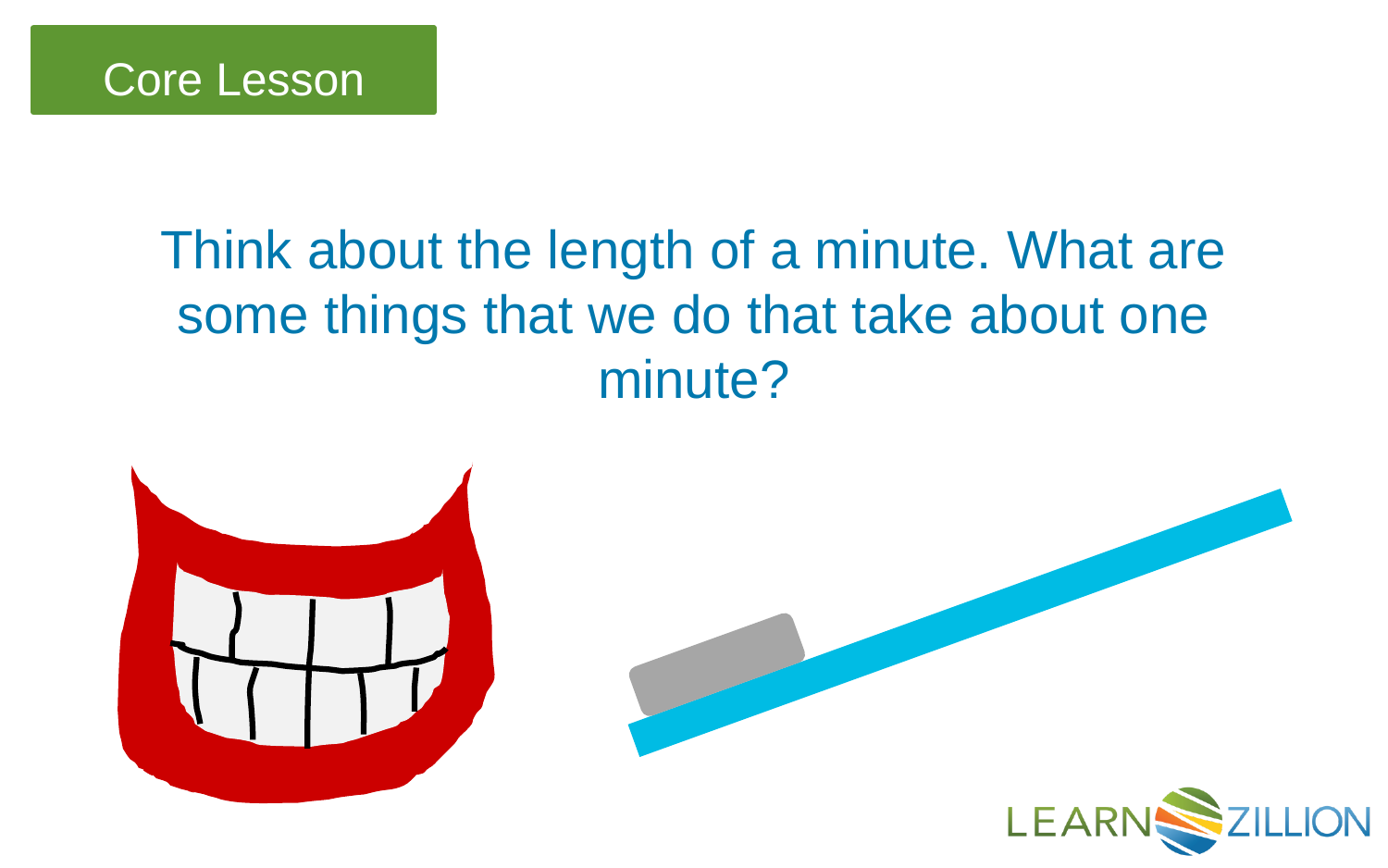

Think about the length of a minute. What are some things that we do that take about one minute?